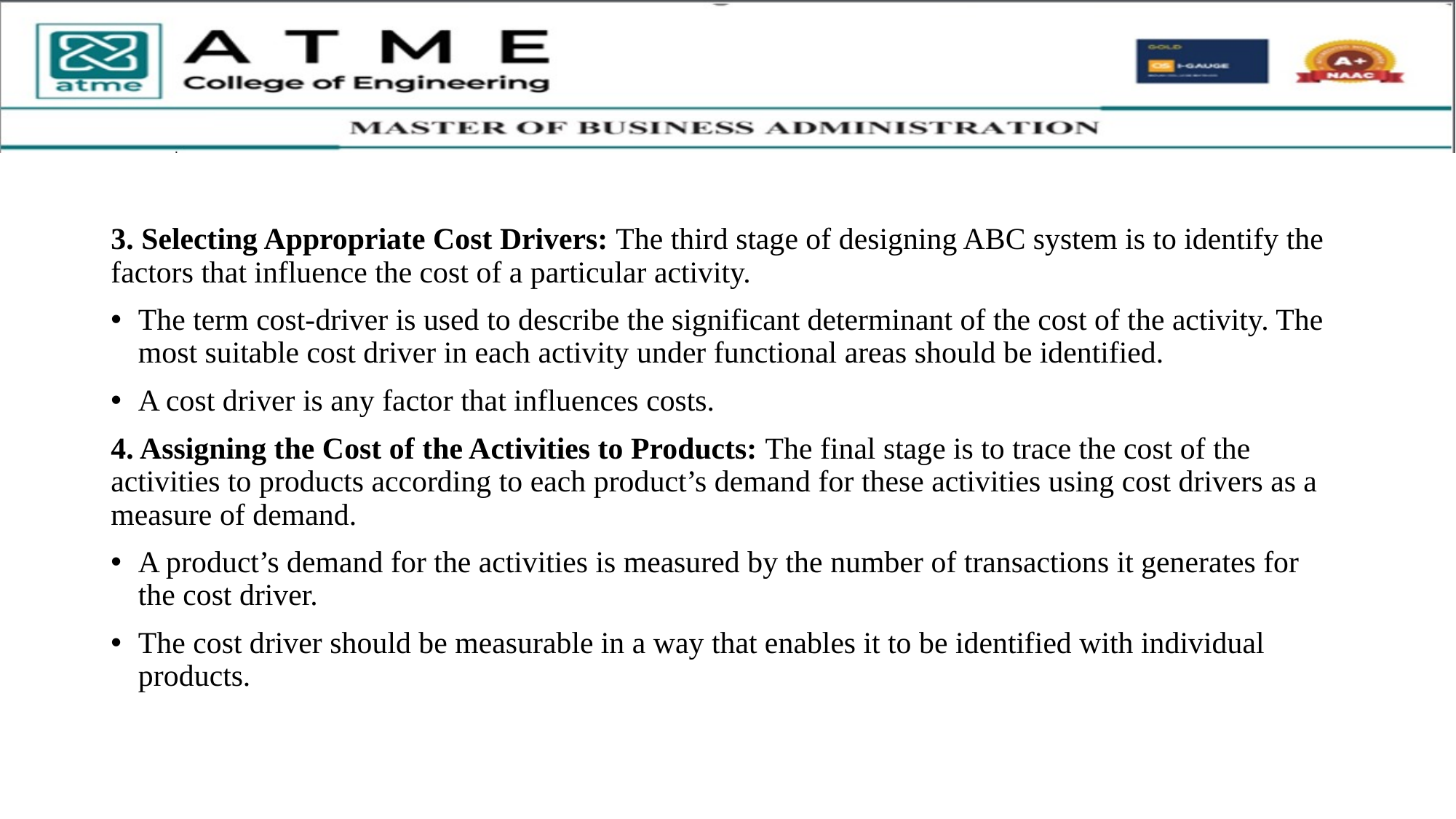

3. Selecting Appropriate Cost Drivers: The third stage of designing ABC system is to identify the factors that influence the cost of a particular activity.
The term cost-driver is used to describe the significant determinant of the cost of the activity. The most suitable cost driver in each activity under functional areas should be identified.
A cost driver is any factor that influences costs.
4. Assigning the Cost of the Activities to Products: The final stage is to trace the cost of the activities to products according to each product’s demand for these activities using cost drivers as a measure of demand.
A product’s demand for the activities is measured by the number of transactions it generates for the cost driver.
The cost driver should be measurable in a way that enables it to be identified with individual products.